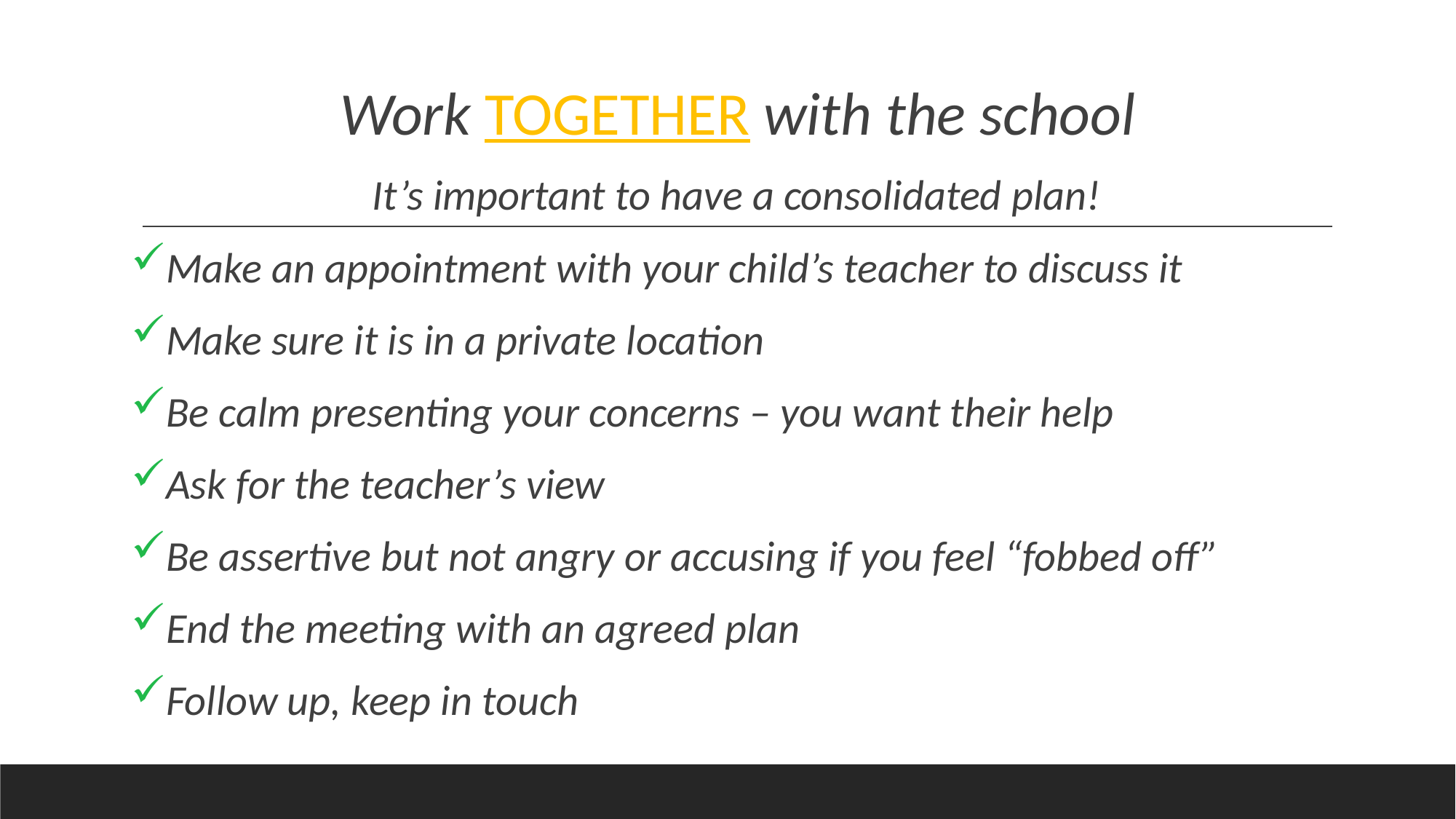

#
Work TOGETHER with the school
It’s important to have a consolidated plan!
Make an appointment with your child’s teacher to discuss it
Make sure it is in a private location
Be calm presenting your concerns – you want their help
Ask for the teacher’s view
Be assertive but not angry or accusing if you feel “fobbed off”
End the meeting with an agreed plan
Follow up, keep in touch